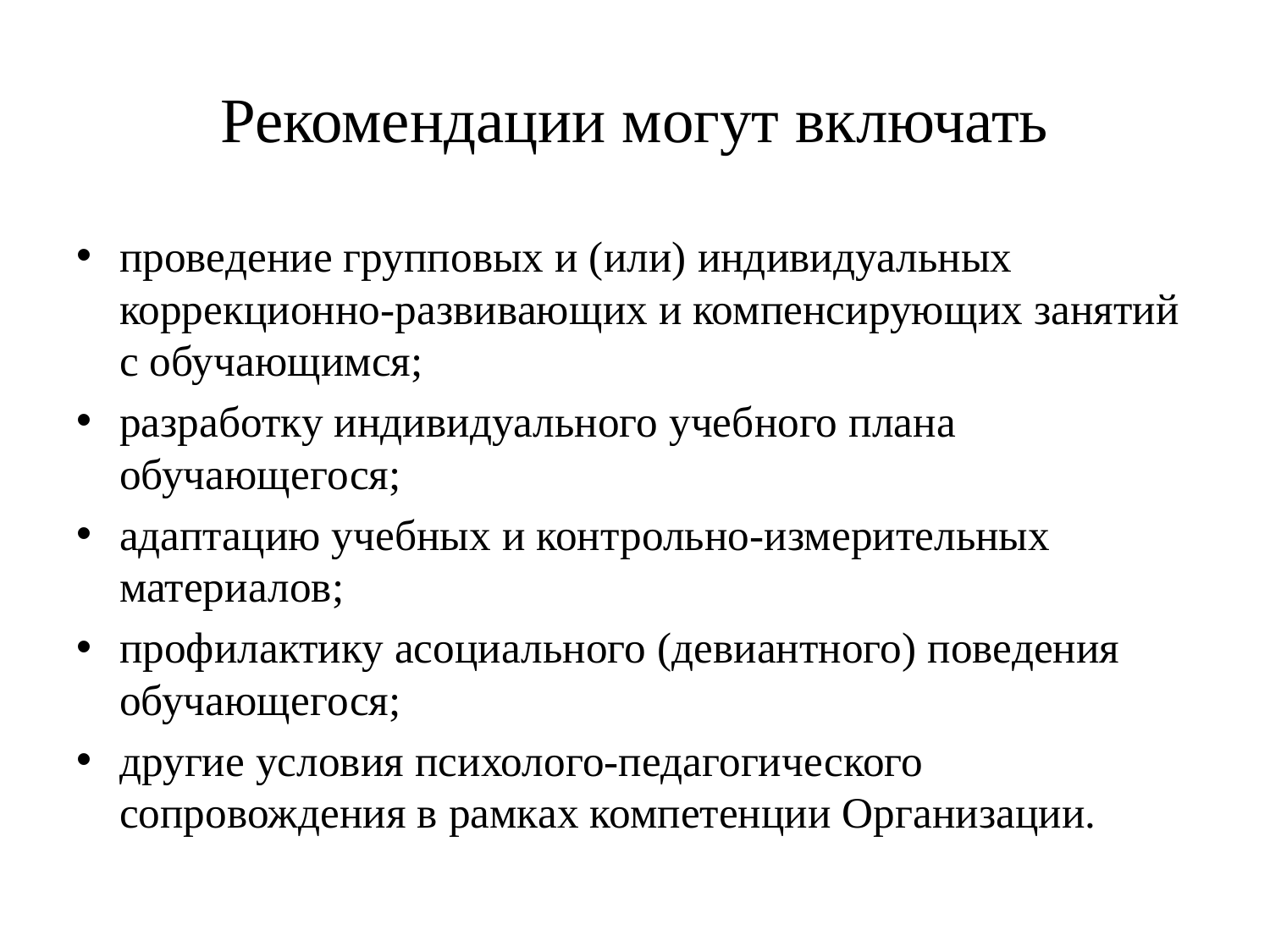

# Рекомендации могут включать
проведение групповых и (или) индивидуальных коррекционно-развивающих и компенсирующих занятий с обучающимся;
разработку индивидуального учебного плана обучающегося;
адаптацию учебных и контрольно-измерительных материалов;
профилактику асоциального (девиантного) поведения обучающегося;
другие условия психолого-педагогического сопровождения в рамках компетенции Организации.